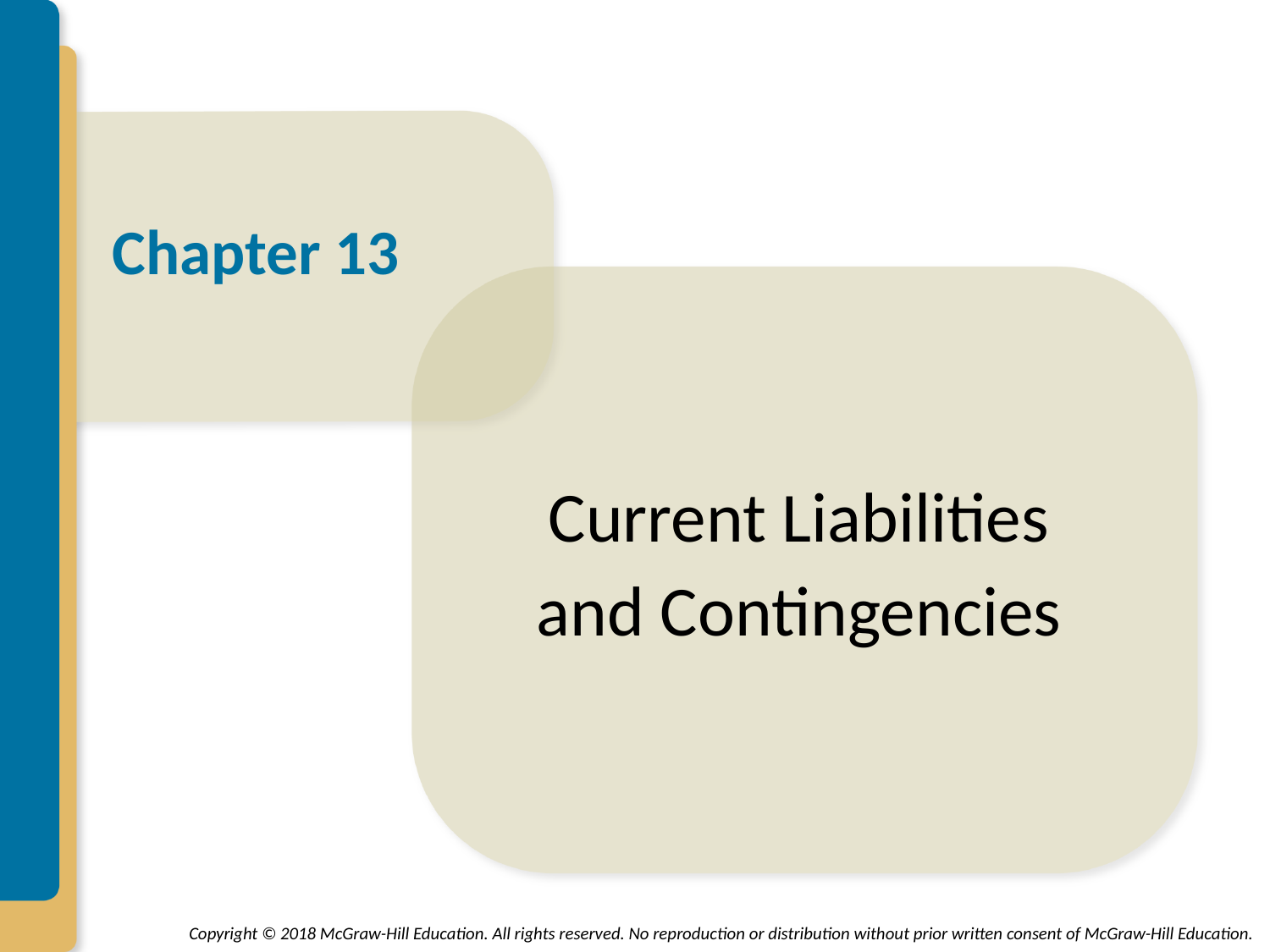

# Chapter 13
Current Liabilities
and Contingencies